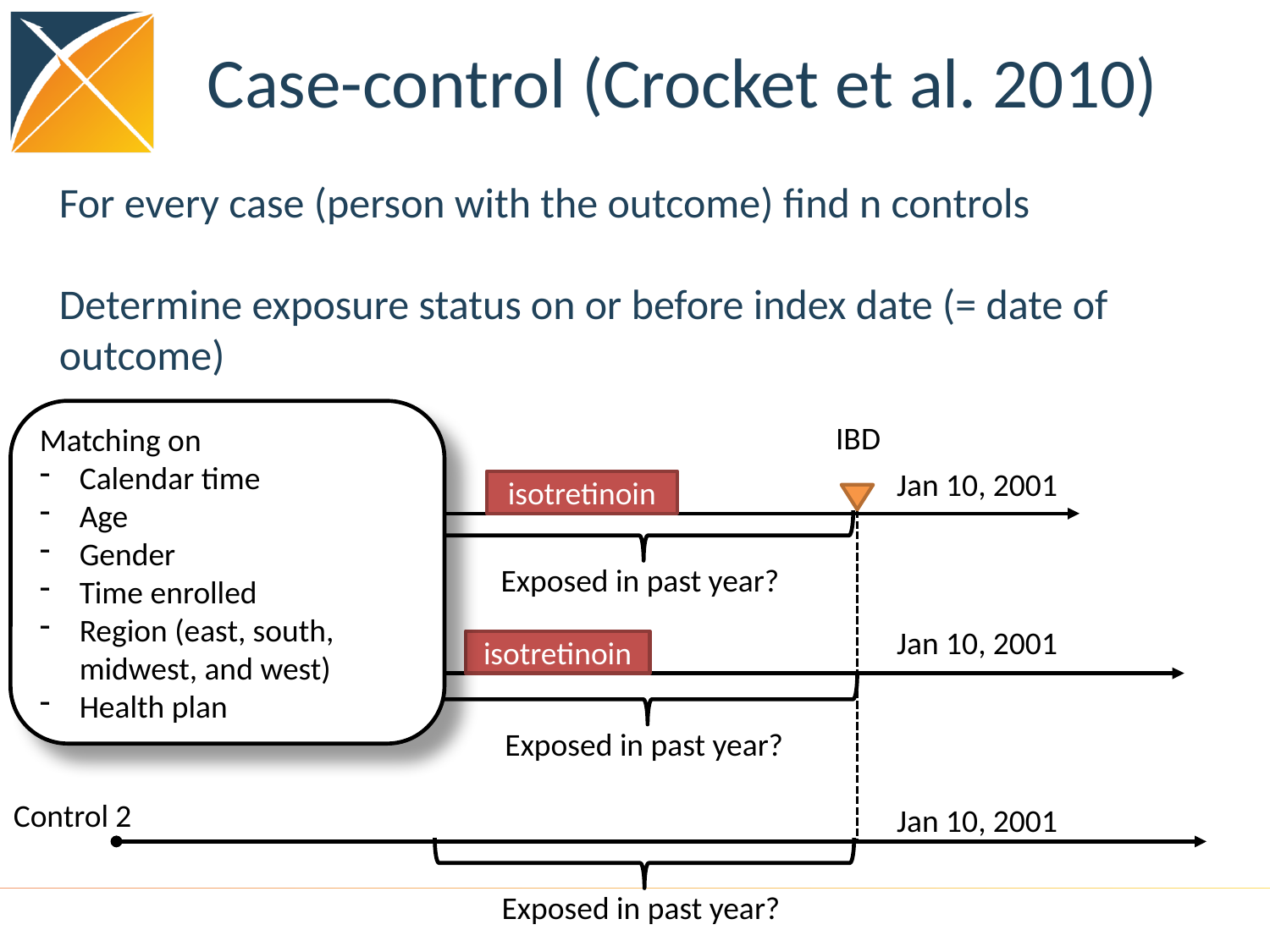

# Case-control (Crocket et al. 2010)
For every case (person with the outcome) find n controls

Determine exposure status on or before index date (= date of outcome)
Matching on
Calendar time
Age
Gender
Time enrolled
Region (east, south, midwest, and west)
Health plan
IBD
Jan 10, 2001
Jan 10, 2001
Jan 10, 2001
Case
isotretinoin
isotretinoin

Exposed in past year?
Control 1
isotretinoin

Exposed in past year?
Control 2

Exposed in past year?

5